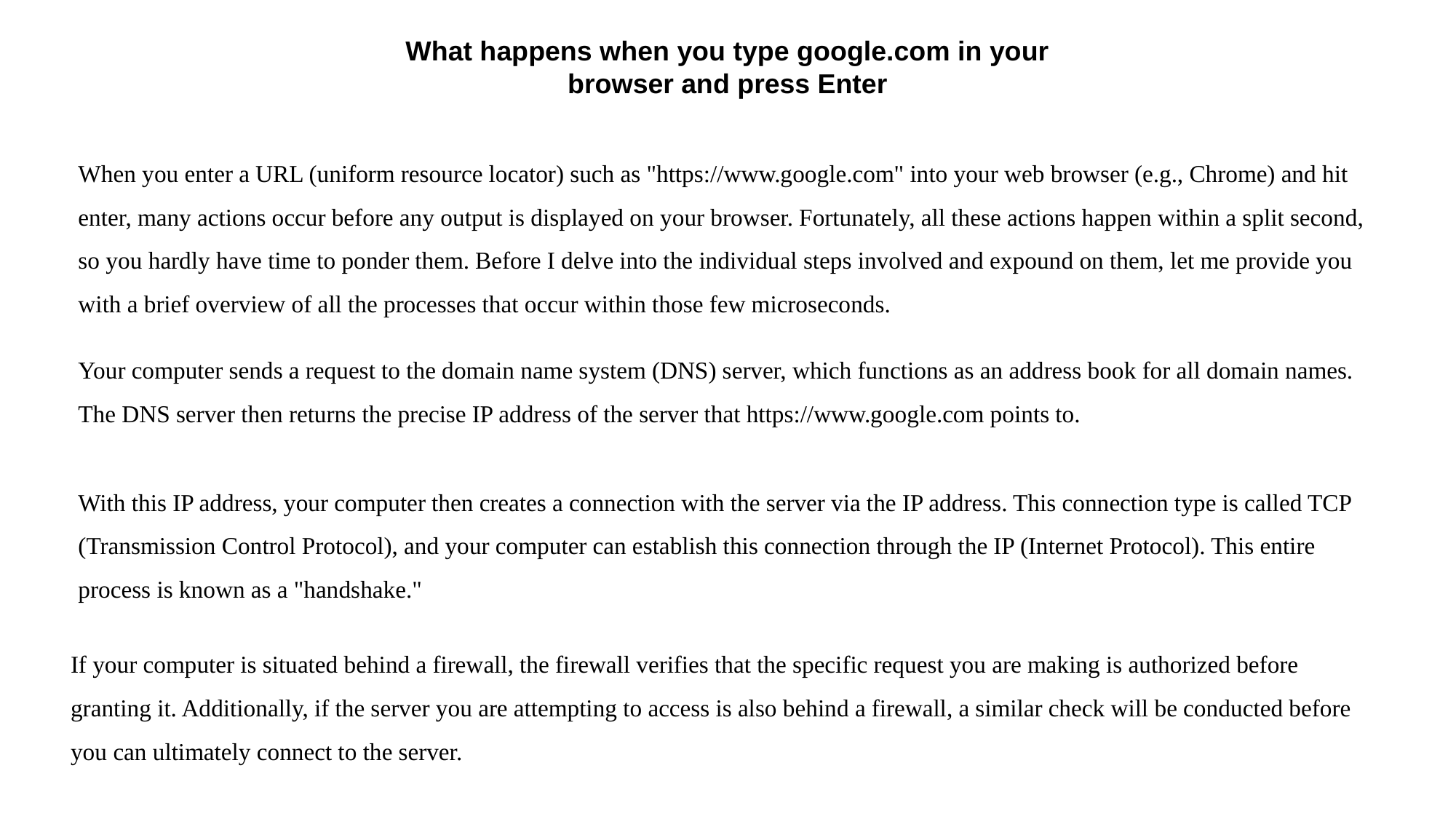

What happens when you type google.com in your browser and press Enter
When you enter a URL (uniform resource locator) such as "https://www.google.com" into your web browser (e.g., Chrome) and hit enter, many actions occur before any output is displayed on your browser. Fortunately, all these actions happen within a split second, so you hardly have time to ponder them. Before I delve into the individual steps involved and expound on them, let me provide you with a brief overview of all the processes that occur within those few microseconds.
Your computer sends a request to the domain name system (DNS) server, which functions as an address book for all domain names. The DNS server then returns the precise IP address of the server that https://www.google.com points to.
With this IP address, your computer then creates a connection with the server via the IP address. This connection type is called TCP (Transmission Control Protocol), and your computer can establish this connection through the IP (Internet Protocol). This entire process is known as a "handshake."
If your computer is situated behind a firewall, the firewall verifies that the specific request you are making is authorized before granting it. Additionally, if the server you are attempting to access is also behind a firewall, a similar check will be conducted before you can ultimately connect to the server.